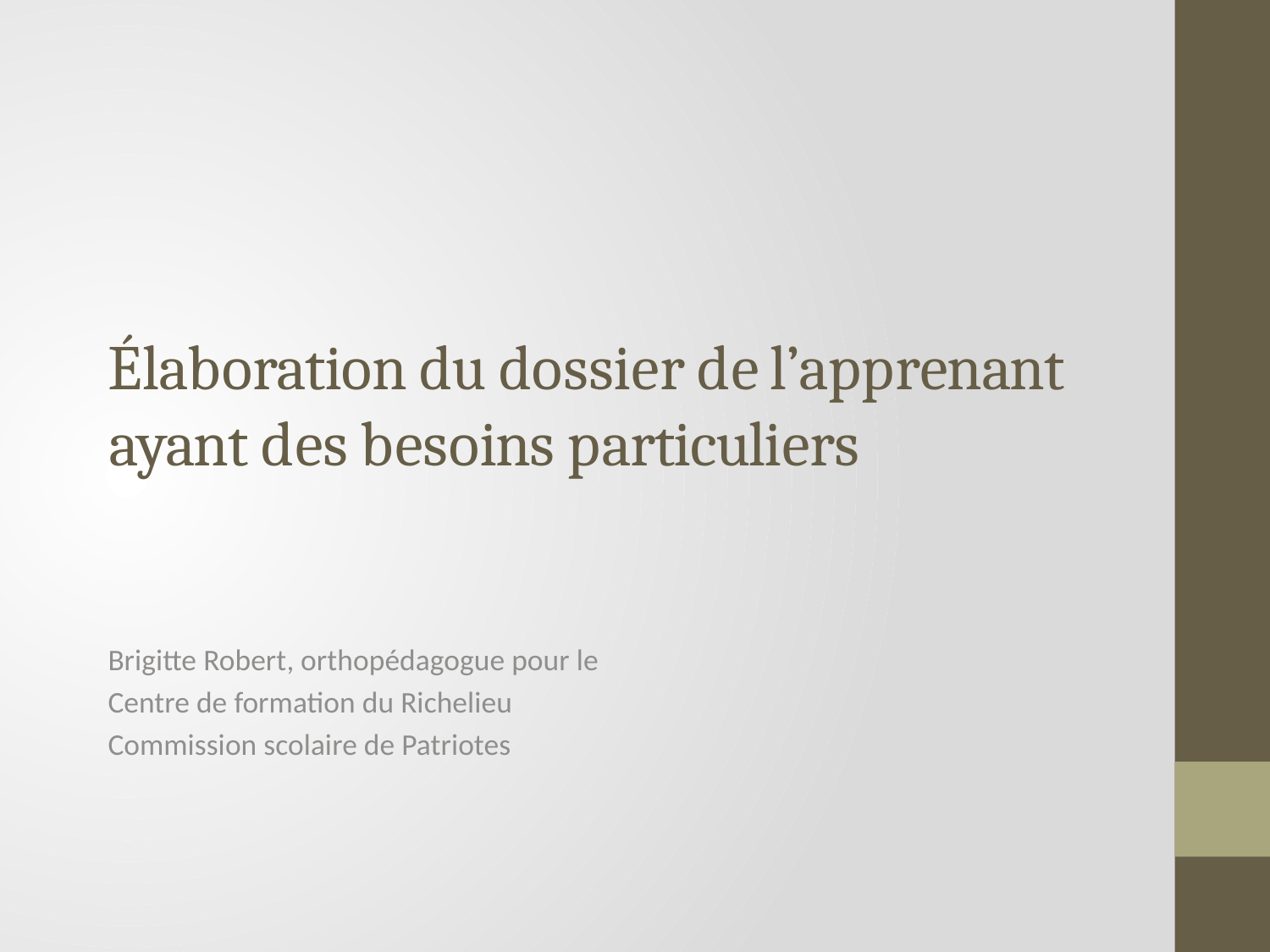

# Élaboration du dossier de l’apprenant ayant des besoins particuliers
Brigitte Robert, orthopédagogue pour le
Centre de formation du Richelieu
Commission scolaire de Patriotes